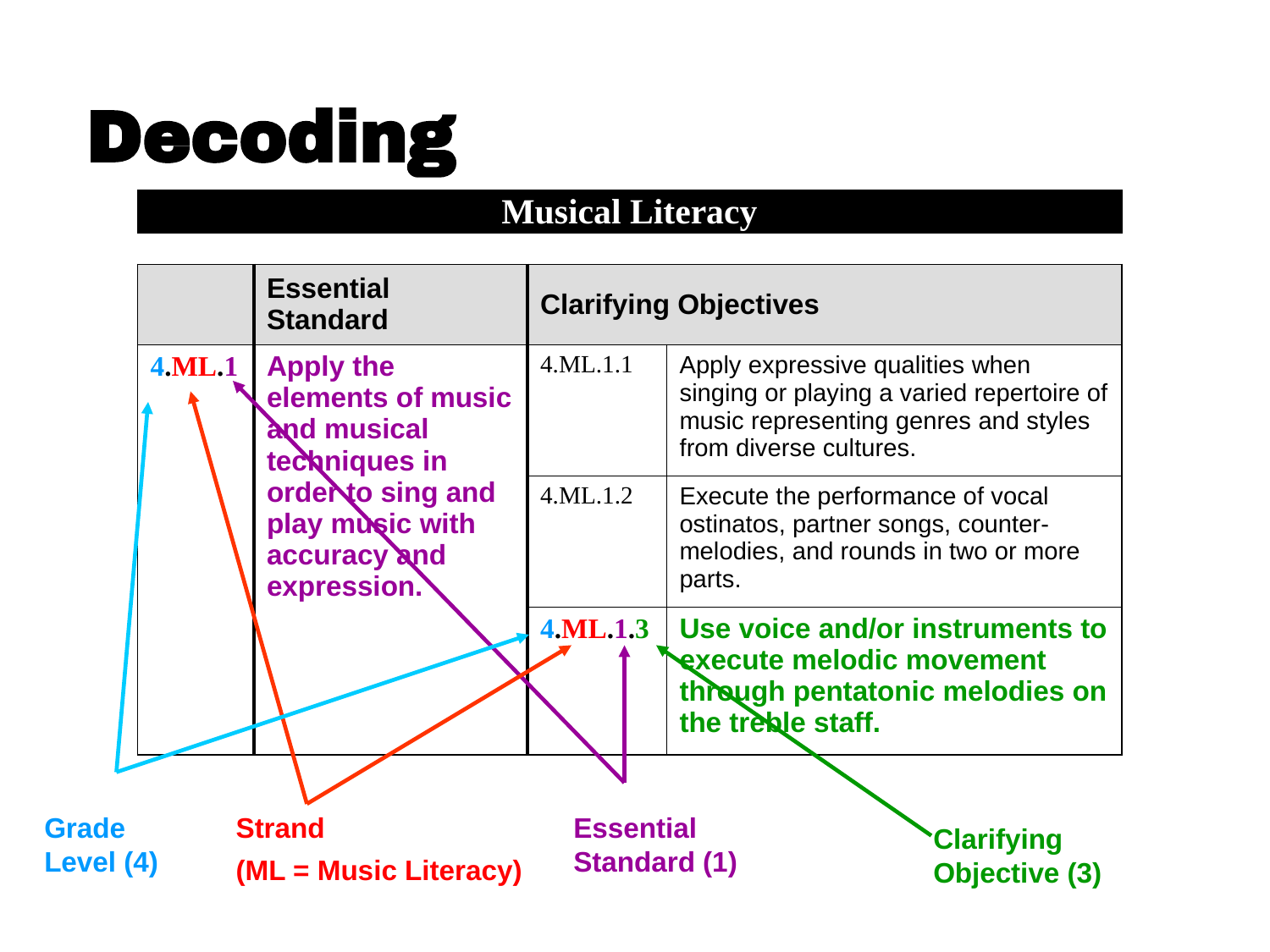

Decoding
| Musical Literacy |
| --- |
|  | Essential Standard | Clarifying Objectives |  |
| --- | --- | --- | --- |
| 4.ML.1 | Apply the elements of music and musical techniques in order to sing and play music with accuracy and expression. | 4.ML.1.1 | Apply expressive qualities when singing or playing a varied repertoire of music representing genres and styles from diverse cultures. |
|  |  | 4.ML.1.2 | Execute the performance of vocal ostinatos, partner songs, counter-melodies, and rounds in two or more parts. |
|  |  | 4.ML.1.3 | Use voice and/or instruments to execute melodic movement through pentatonic melodies on the treble staff. |

Grade Level (4)
Strand
(ML = Music Literacy)
Essential Standard (1)
Clarifying Objective (3)